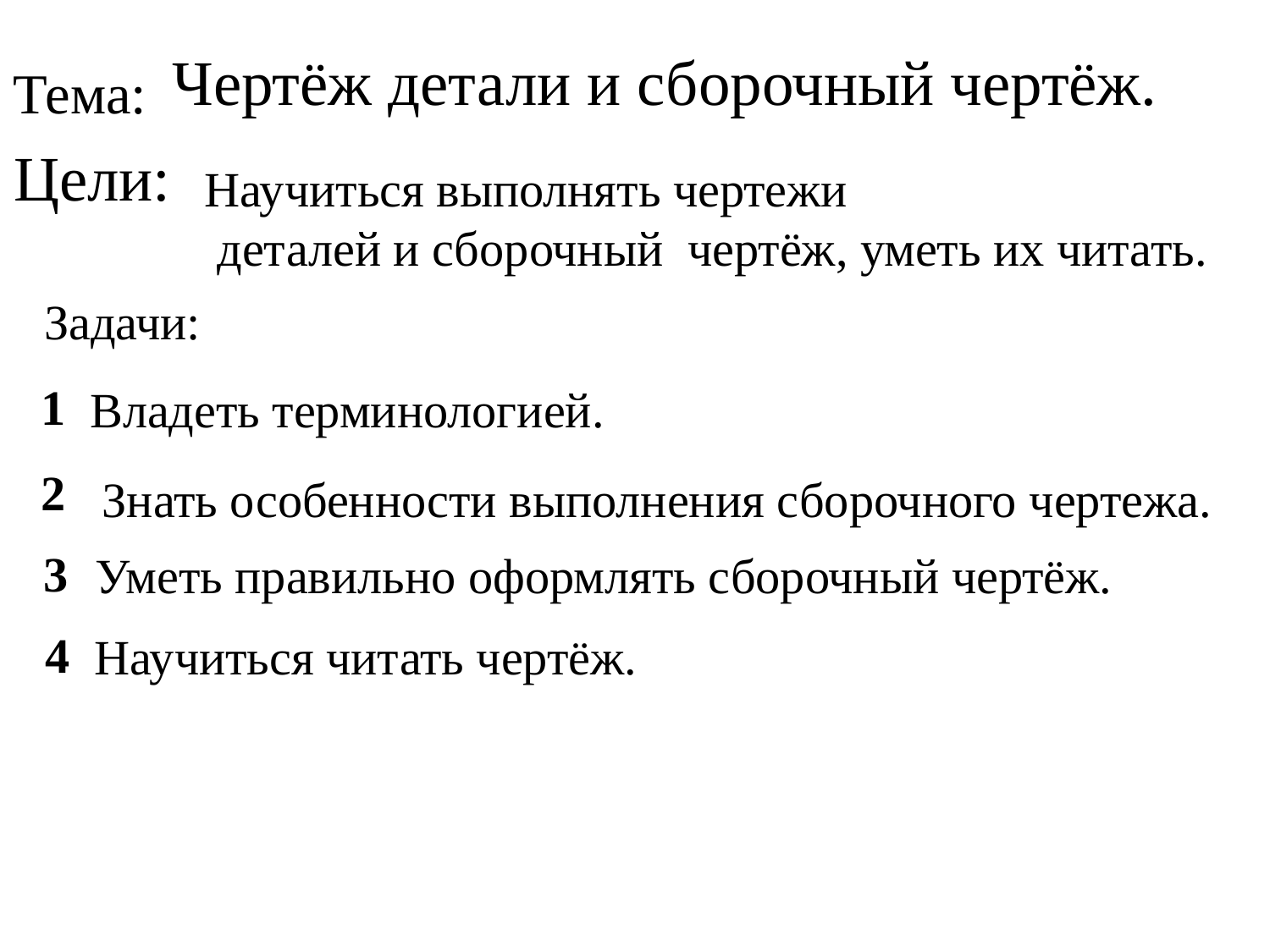

Чертёж детали и сборочный чертёж.
Тема:
Цели:
Научиться выполнять чертежи
 деталей и сборочный  чертёж, уметь их читать.
Задачи:
1
Владеть терминологией.
2
Знать особенности выполнения сборочного чертежа.
3
Уметь правильно оформлять сборочный чертёж.
4
Научиться читать чертёж.